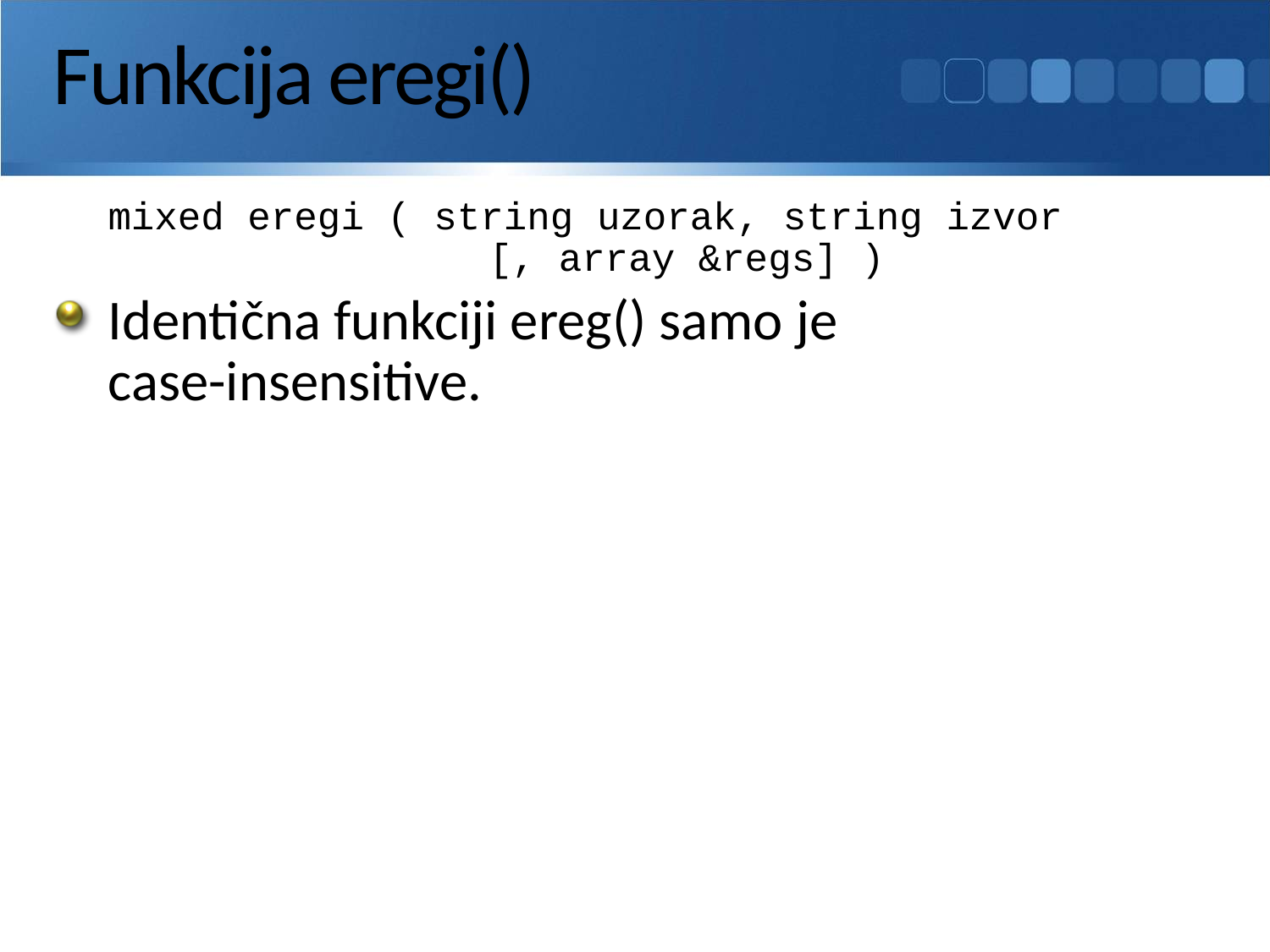

# Funkcija eregi()
	mixed eregi ( string uzorak, string izvor
			[, array &regs] )
Identična funkciji ereg() samo je
case-insensitive.